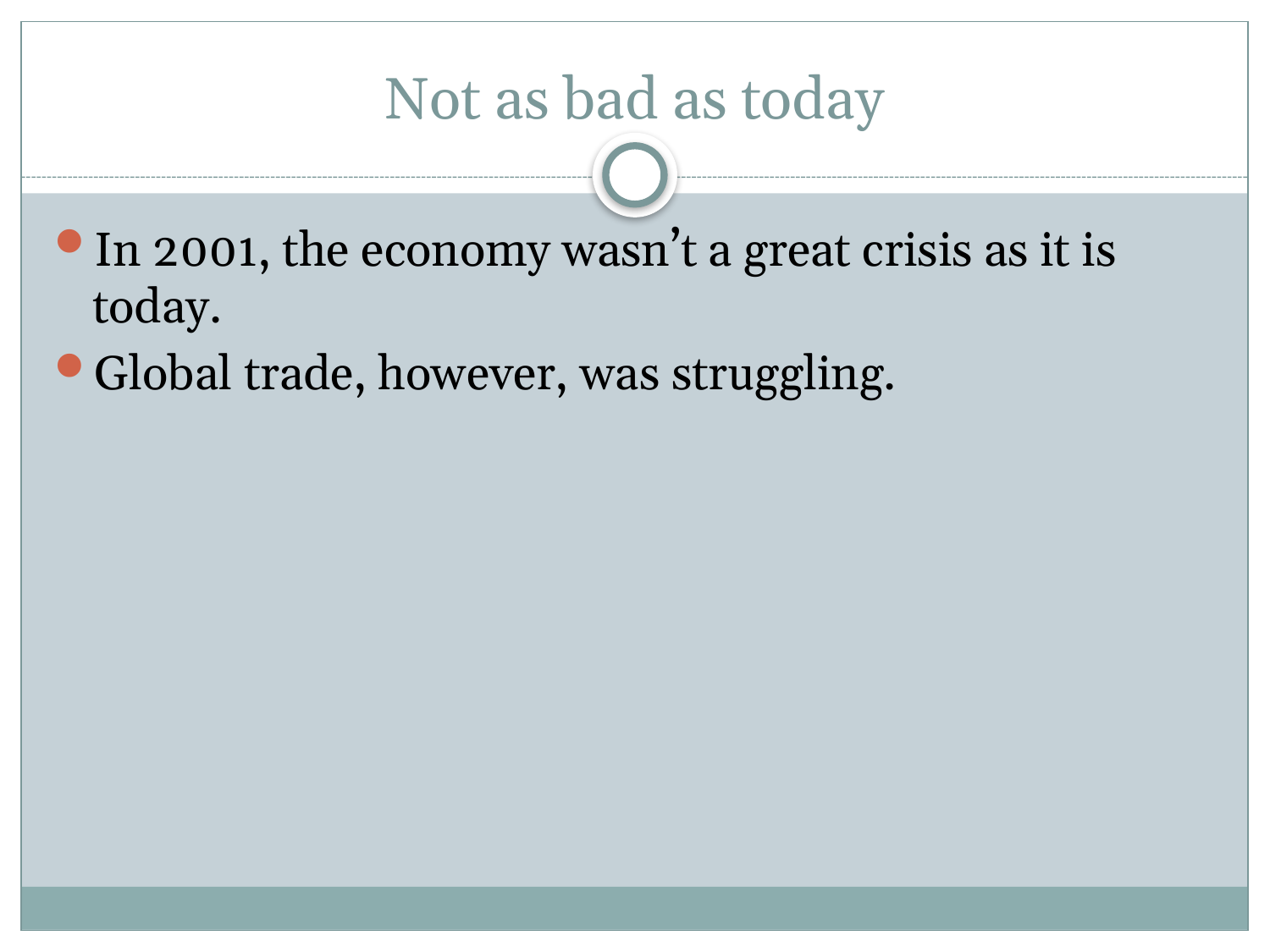

# Not as bad as today
In 2001, the economy wasn’t a great crisis as it is today.
Global trade, however, was struggling.